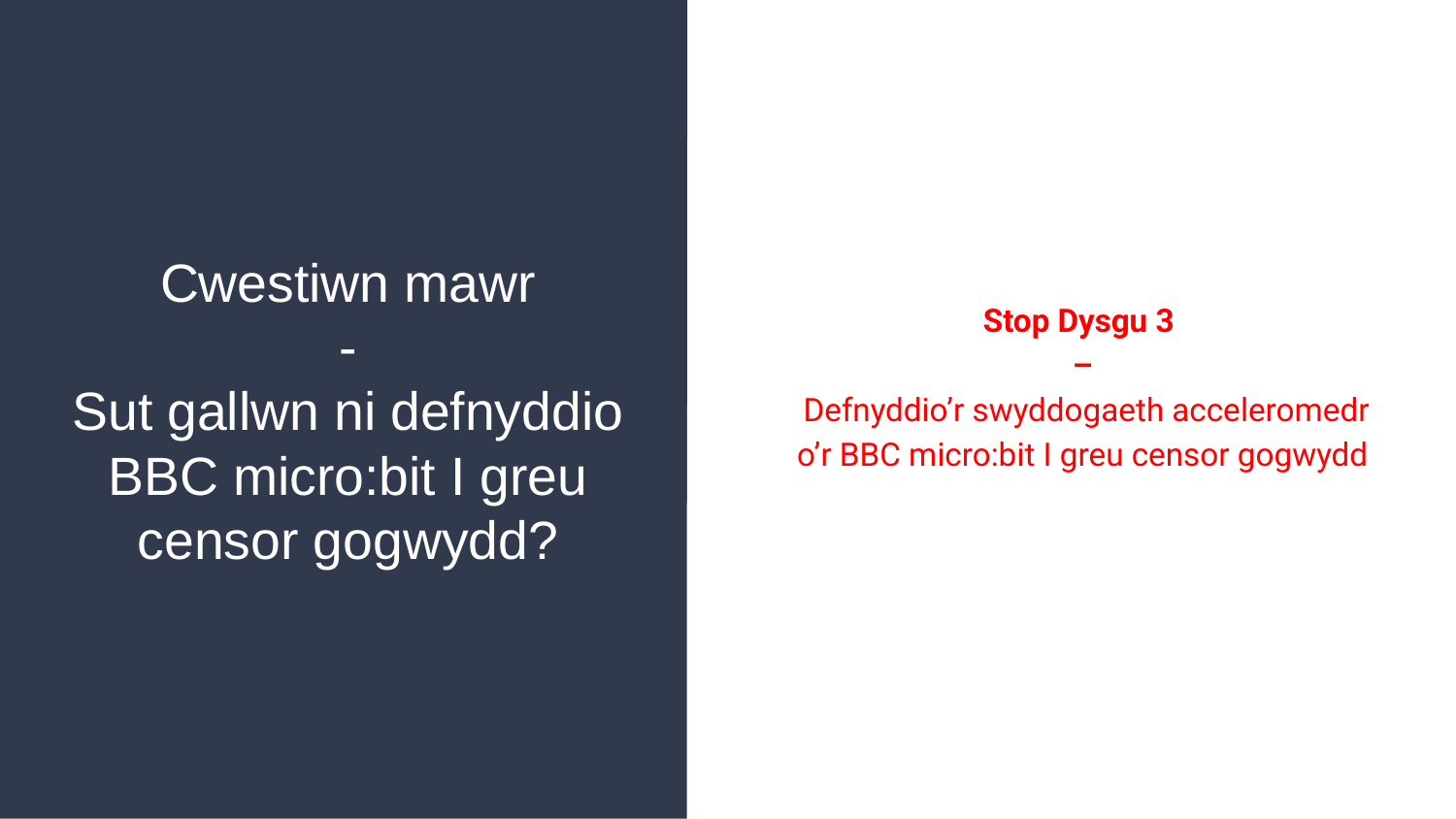

Stop Dysgu 3
–
 Defnyddio’r swyddogaeth acceleromedr o’r BBC micro:bit I greu censor gogwydd

# Cwestiwn mawr - Sut gallwn ni defnyddio BBC micro:bit I greu censor gogwydd?